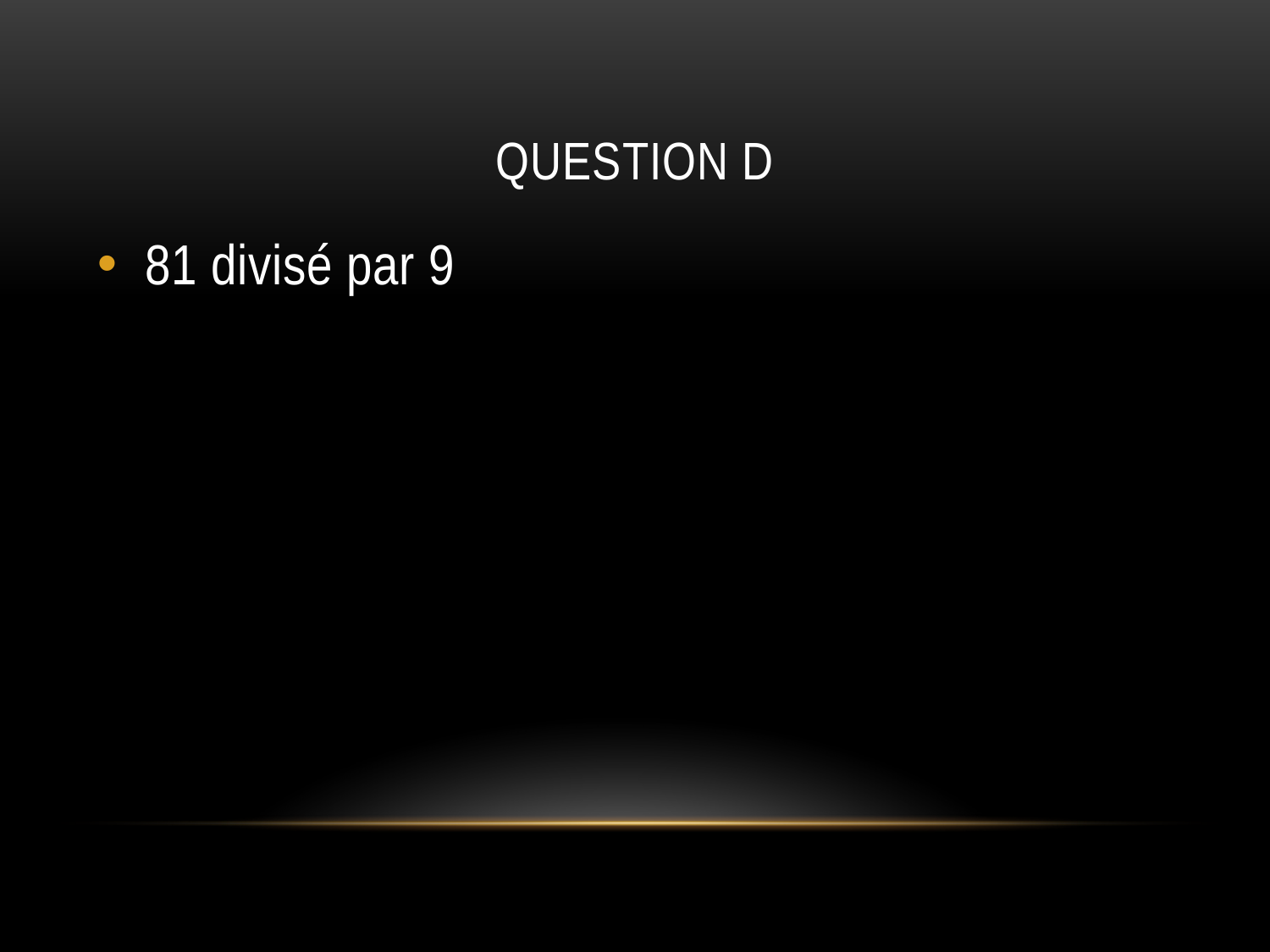

# QUESTION D
81 divisé par 9